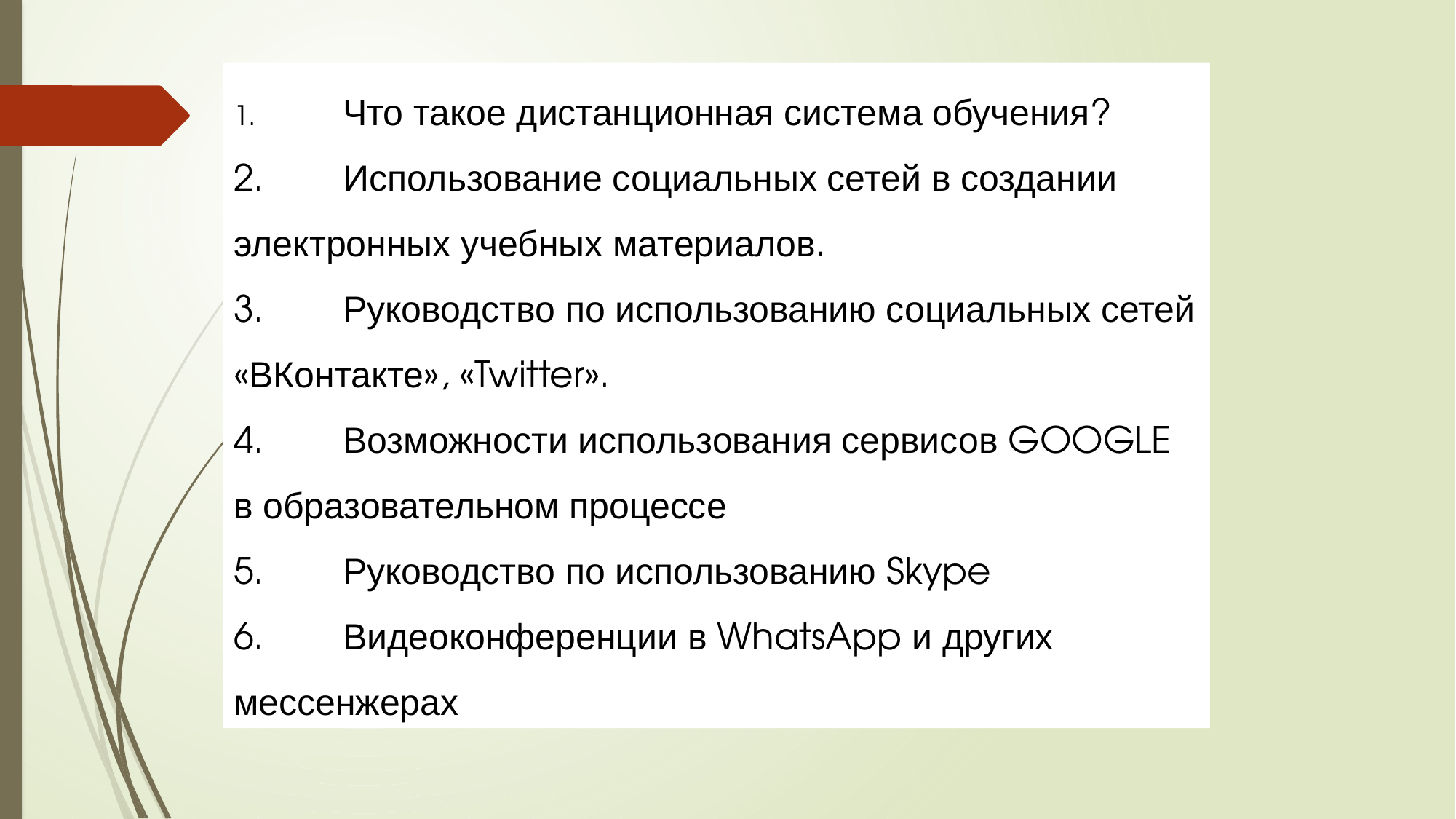

1.	Что такое дистанционная система обучения?
2.	Использование социальных сетей в создании электронных учебных материалов.
3.	Руководство по использованию социальных сетей «ВКонтакте», «Twitter».
4.	Возможности использования сервисов GOOGLE в образовательном процессе
5.	Руководство по использованию Skype
6.	Видеоконференции в WhatsApp и других мессенжерах